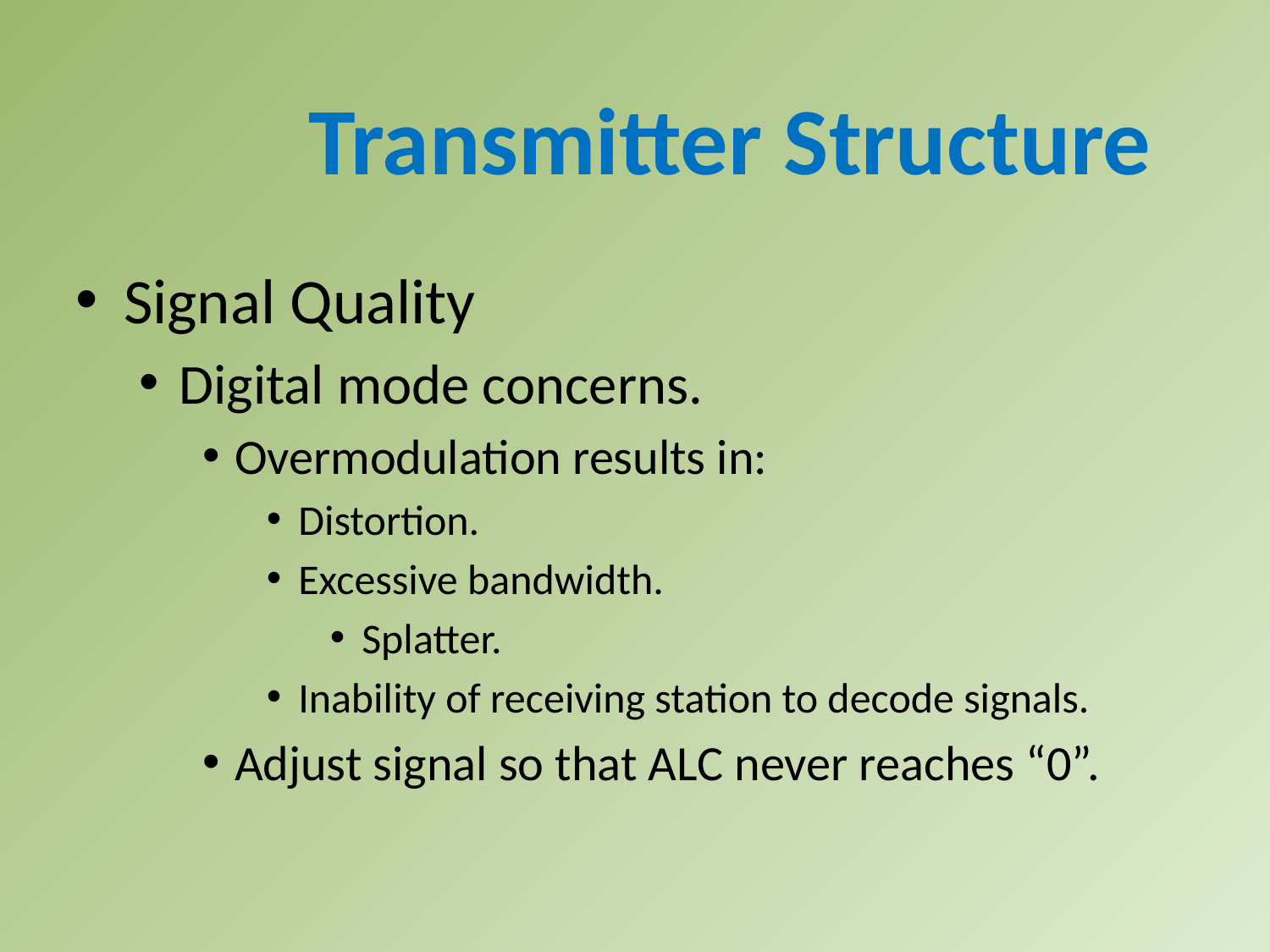

Transmitter Structure
Signal Quality
Digital mode concerns.
Overmodulation results in:
Distortion.
Excessive bandwidth.
Splatter.
Inability of receiving station to decode signals.
Adjust signal so that ALC never reaches “0”.